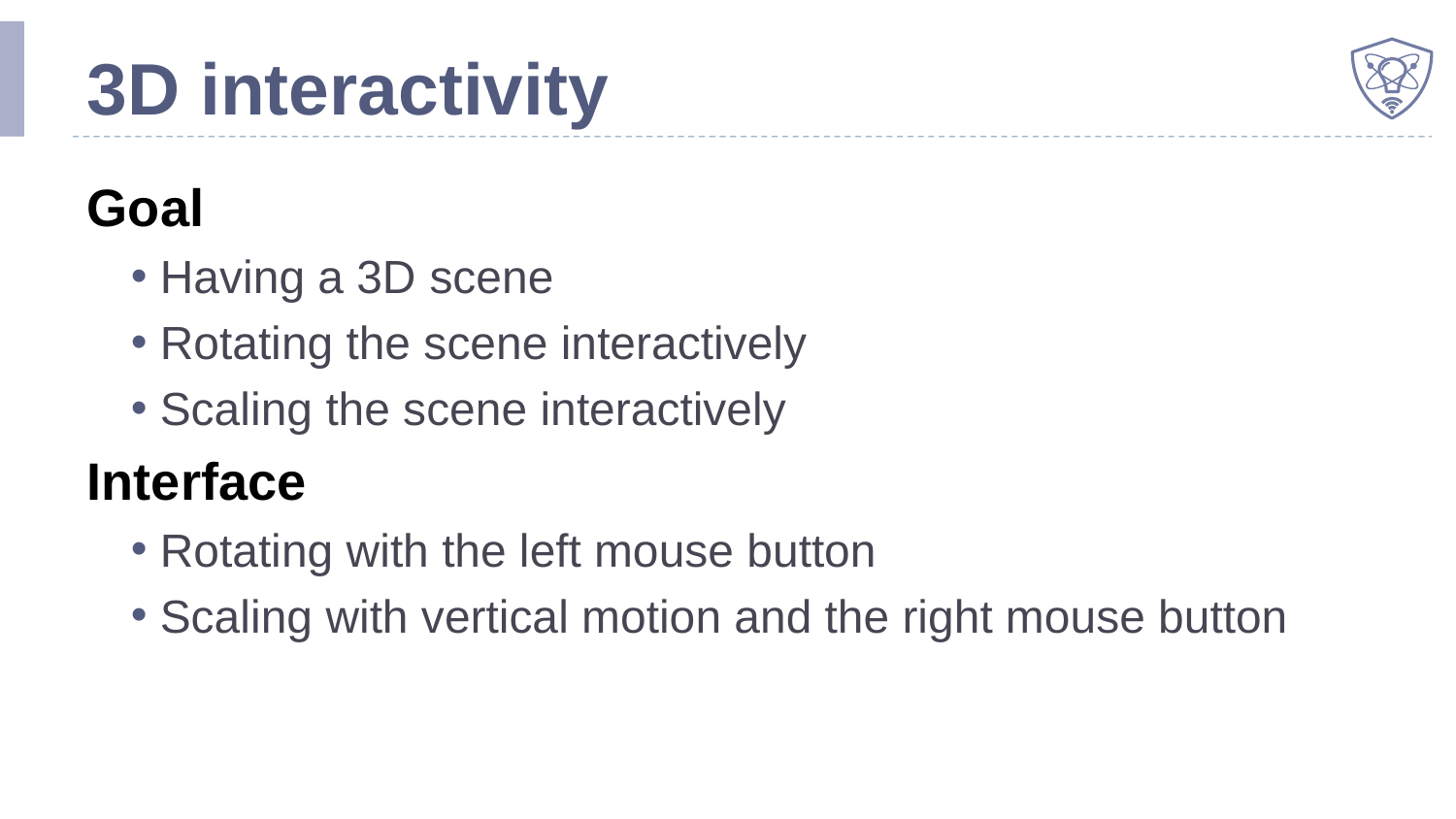

# 3D interactivity
Goal
Having a 3D scene
Rotating the scene interactively
Scaling the scene interactively
Interface
Rotating with the left mouse button
Scaling with vertical motion and the right mouse button